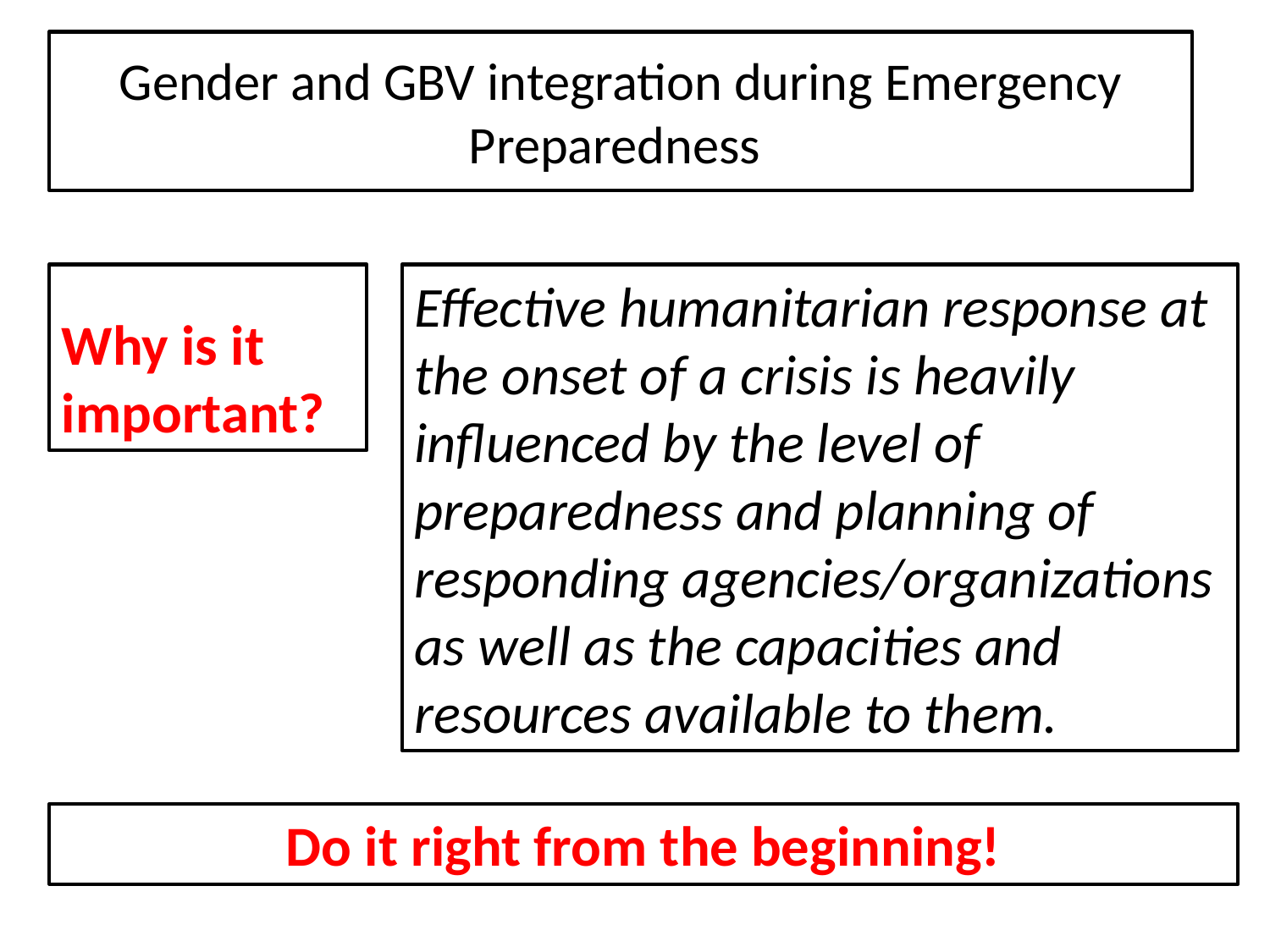

# Gender and GBV integration during Emergency Preparedness

Why is it important?
Effective humanitarian response at the onset of a crisis is heavily influenced by the level of preparedness and planning of responding agencies/organizations as well as the capacities and resources available to them.
Do it right from the beginning!